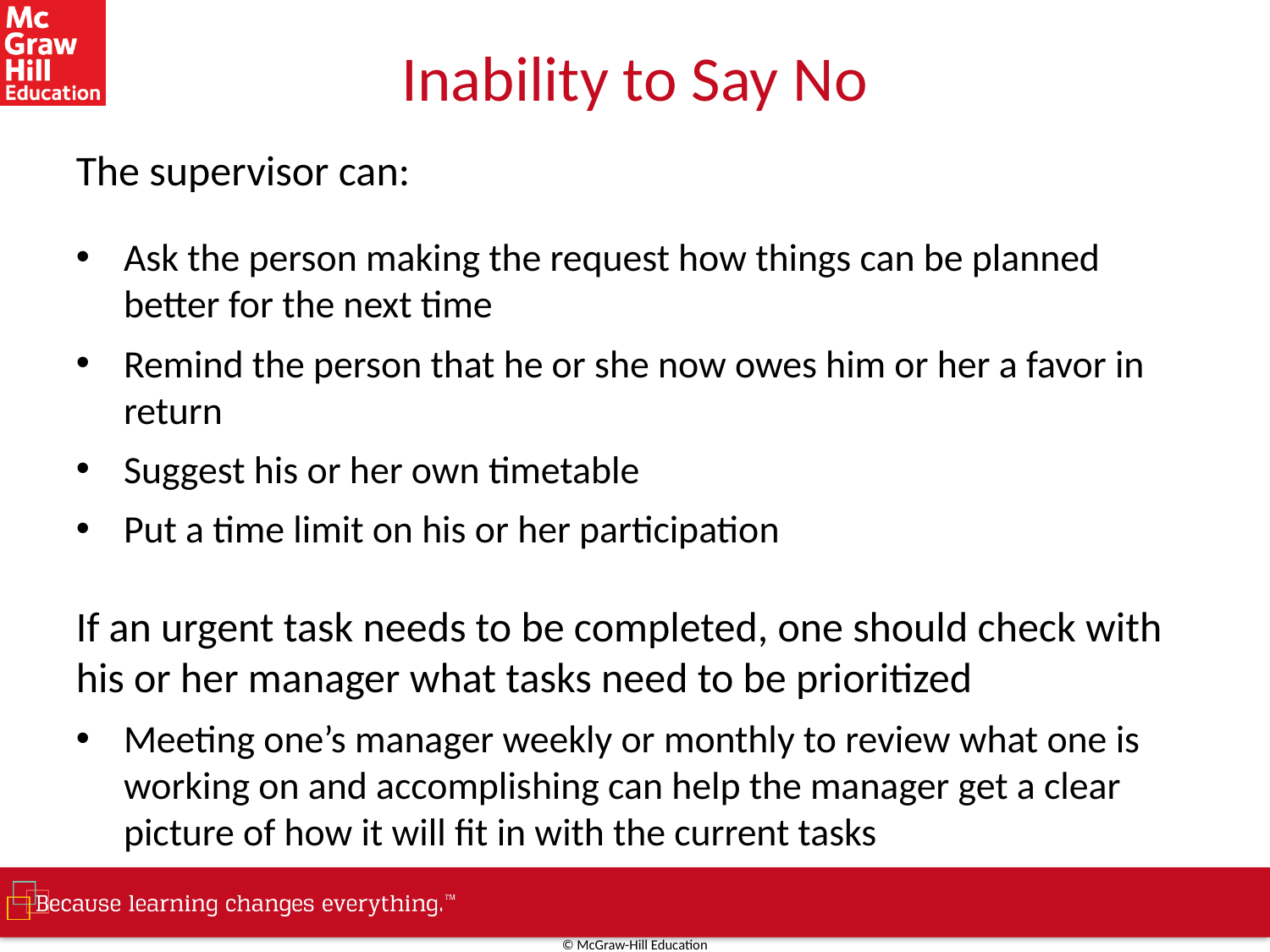

# Inability to Say No
The supervisor can:

Ask the person making the request how things can be planned better for the next time
Remind the person that he or she now owes him or her a favor in return
Suggest his or her own timetable
Put a time limit on his or her participation

If an urgent task needs to be completed, one should check with his or her manager what tasks need to be prioritized
Meeting one’s manager weekly or monthly to review what one is working on and accomplishing can help the manager get a clear picture of how it will fit in with the current tasks